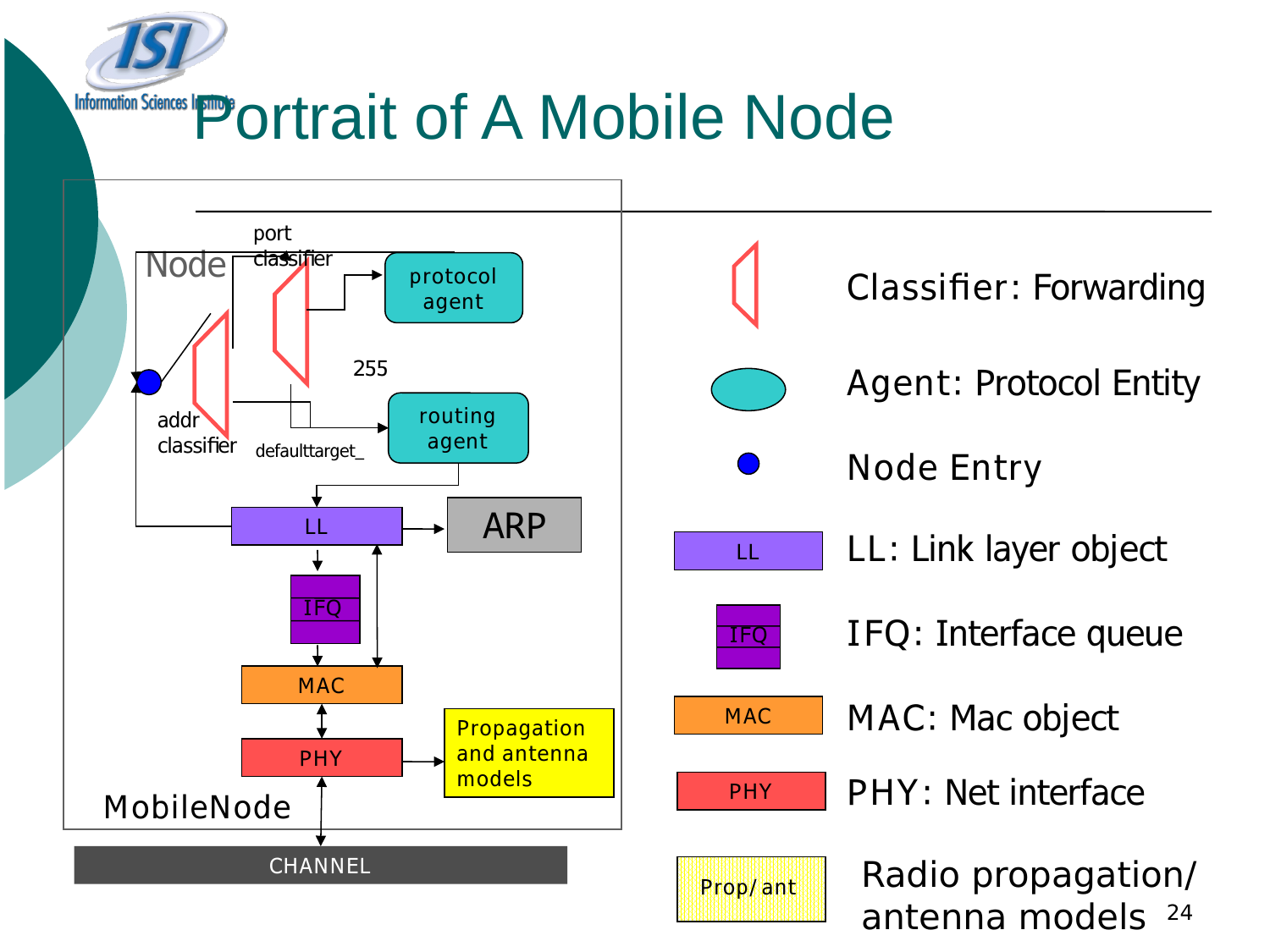

# Portrait of A Mobile Node

port
classifier
Node
protocol
agent
Classifier: Forwarding
Agent: Protocol Entity
Node Entry
LL: Link layer object
IFQ: Interface queue
MAC: Mac object
PHY: Net interface

255

routing
agent
addr
classifier
defaulttarget_

ARP
LL
LL

LL

IFQ

IFQ

MAC
MAC
Propagation and antenna models
PHY

PHY
MobileNode
CHANNEL
Radio propagation/
antenna models

Prop/ant
24